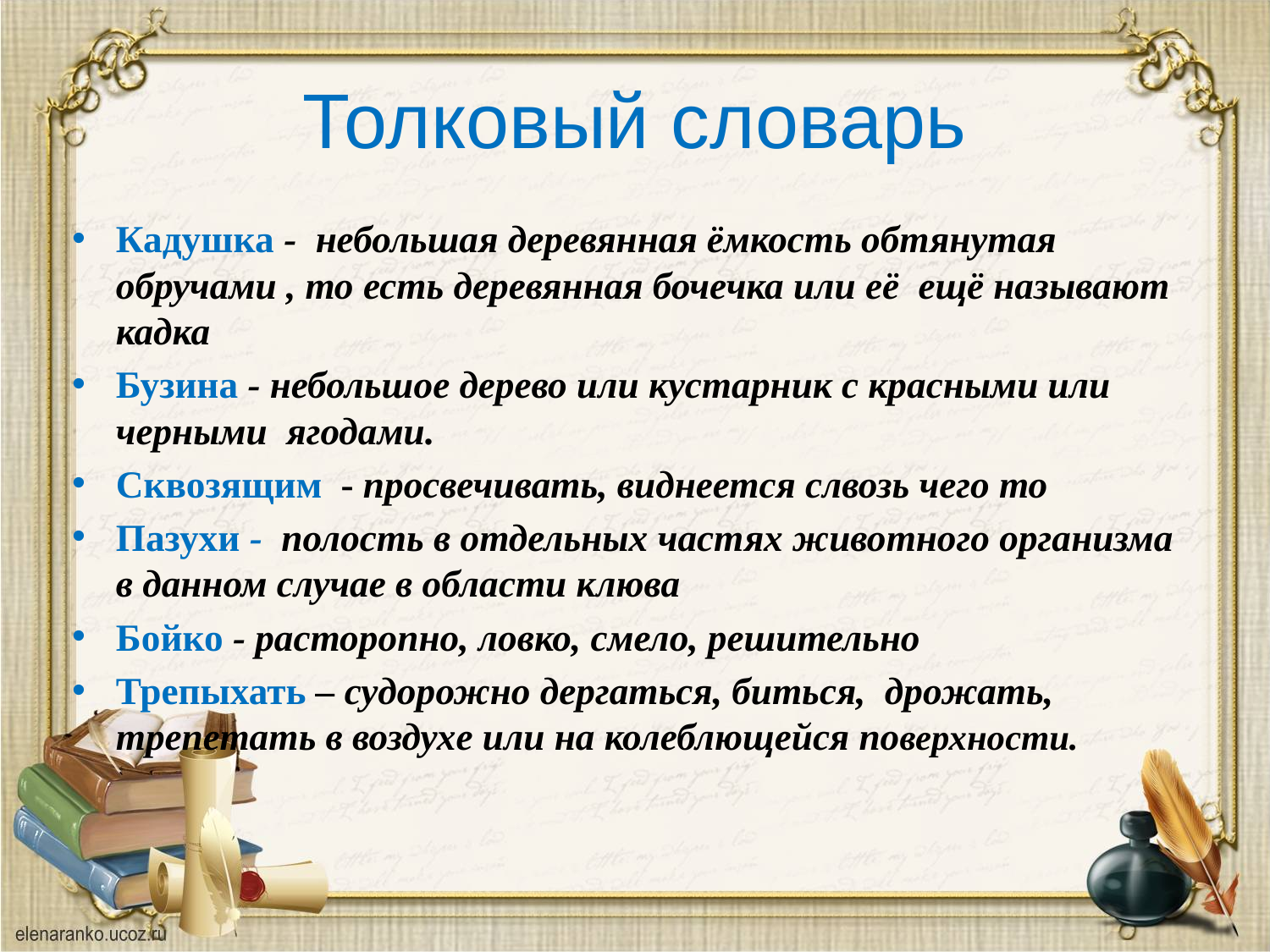

# Толковый словарь
Кадушка -  небольшая деревянная ёмкость обтянутая обручами , то есть деревянная бочечка или её  ещё называют кадка
Бузина - небольшое дерево или кустарник с красными или черными  ягодами.
Сквозящим  - просвечивать, виднеется слвозь чего то
Пазухи -  полость в отдельных частях животного организма в данном случае в области клюва
Бойко - расторопно, ловко, смело, решительно
Трепыхать – судорожно дергаться, биться,  дрожать, трепетать в воздухе или на колеблющейся поверхности.